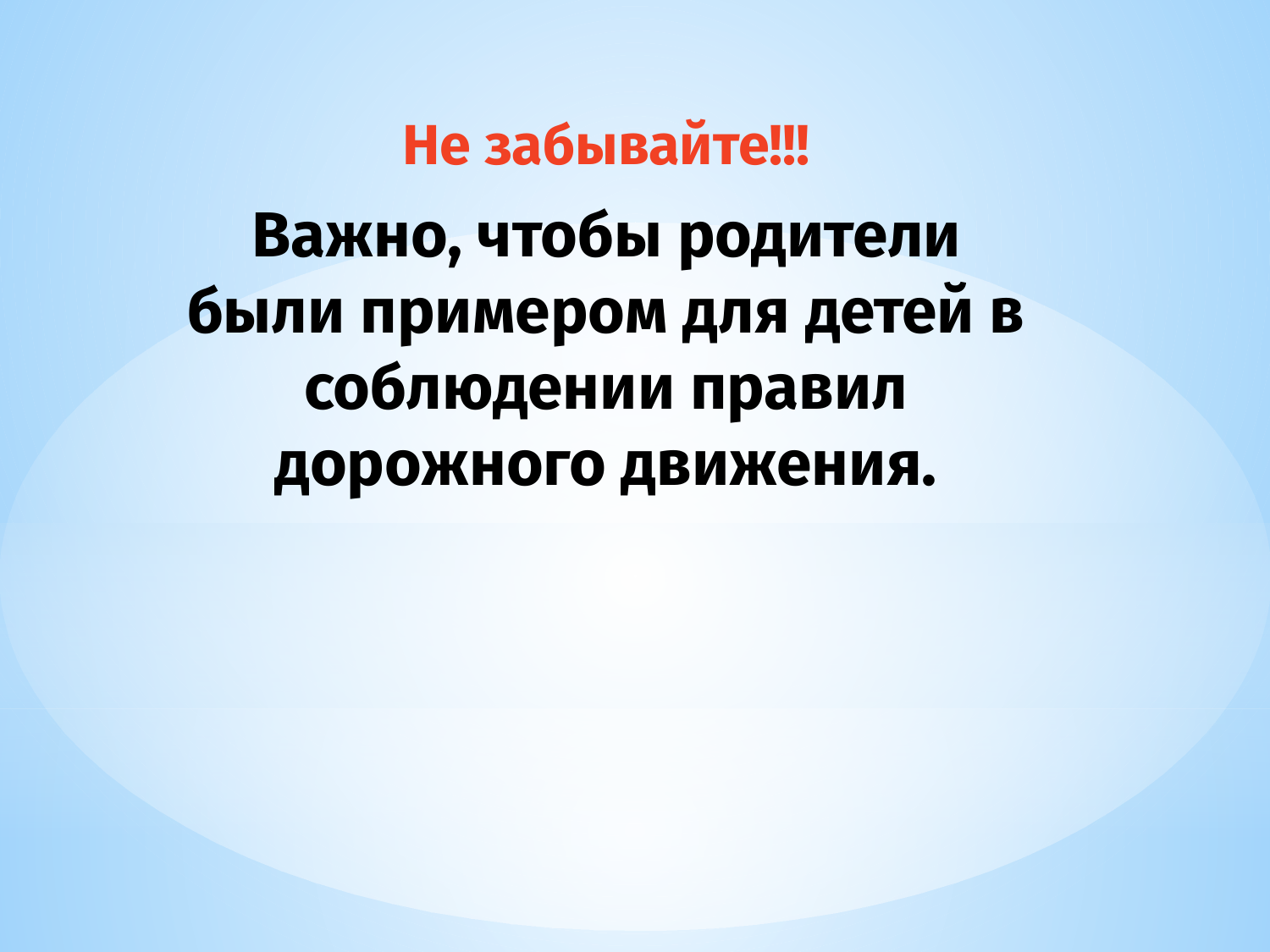

Не забывайте!!!
Важно, чтобы родители были примером для детей в соблюдении правил дорожного движения.

#